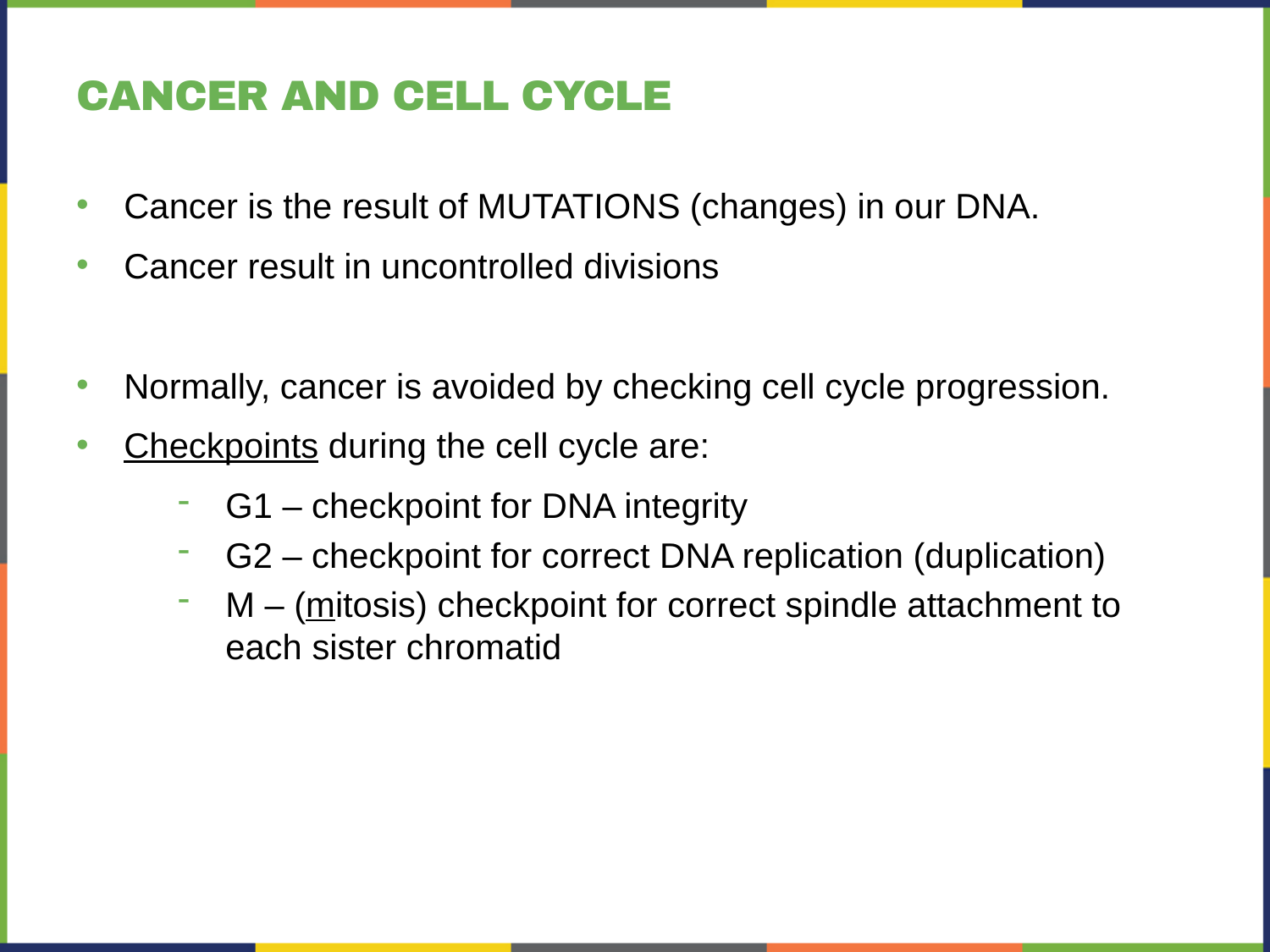

# Cancer and cell cycle
Cancer is the result of MUTATIONS (changes) in our DNA.
Cancer result in uncontrolled divisions

Normally, cancer is avoided by checking cell cycle progression.
Checkpoints during the cell cycle are:
G1 – checkpoint for DNA integrity
G2 – checkpoint for correct DNA replication (duplication)
M – (mitosis) checkpoint for correct spindle attachment to each sister chromatid